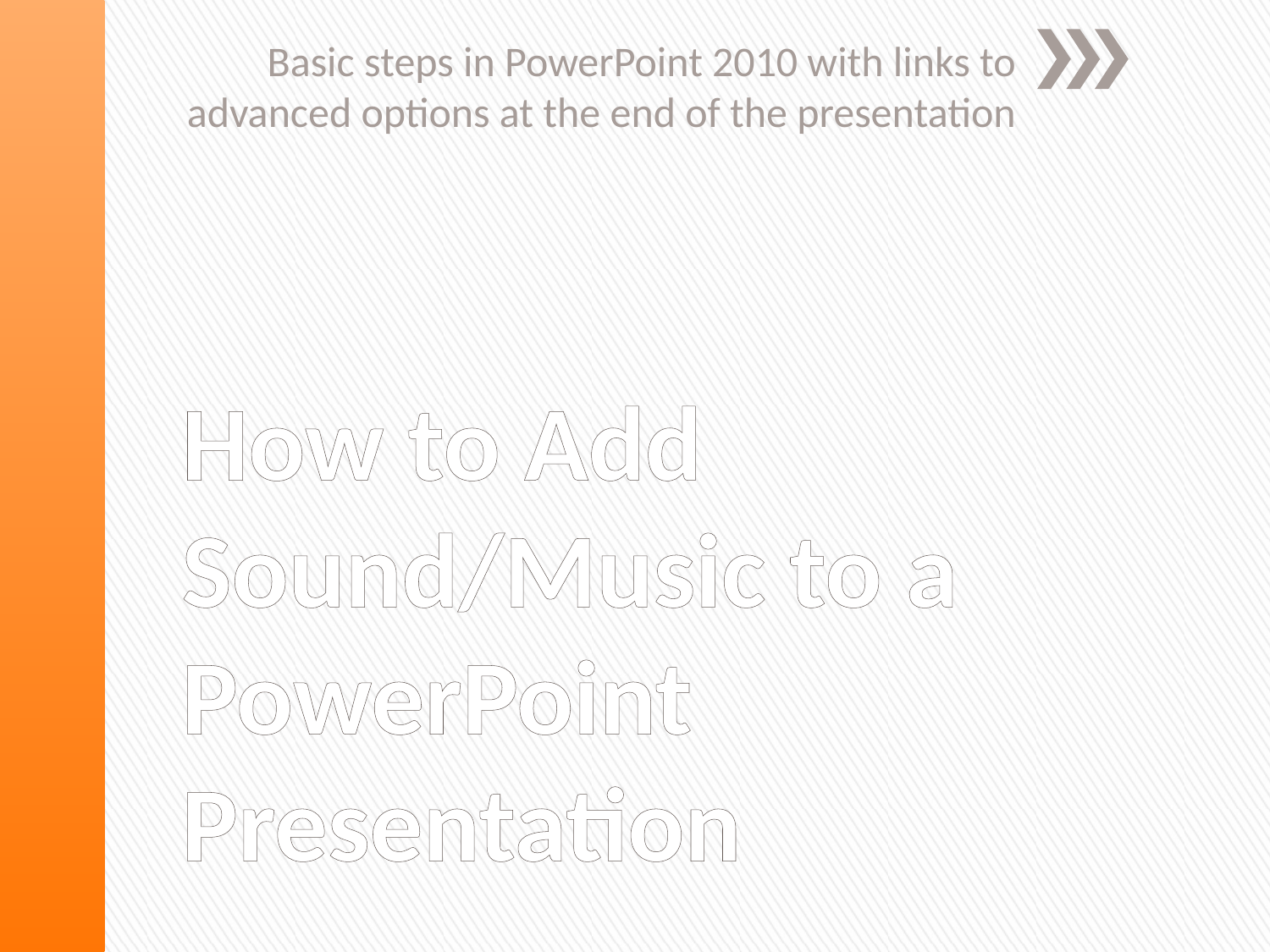

Basic steps in PowerPoint 2010 with links to advanced options at the end of the presentation
# How to Add Sound/Music to a PowerPoint Presentation